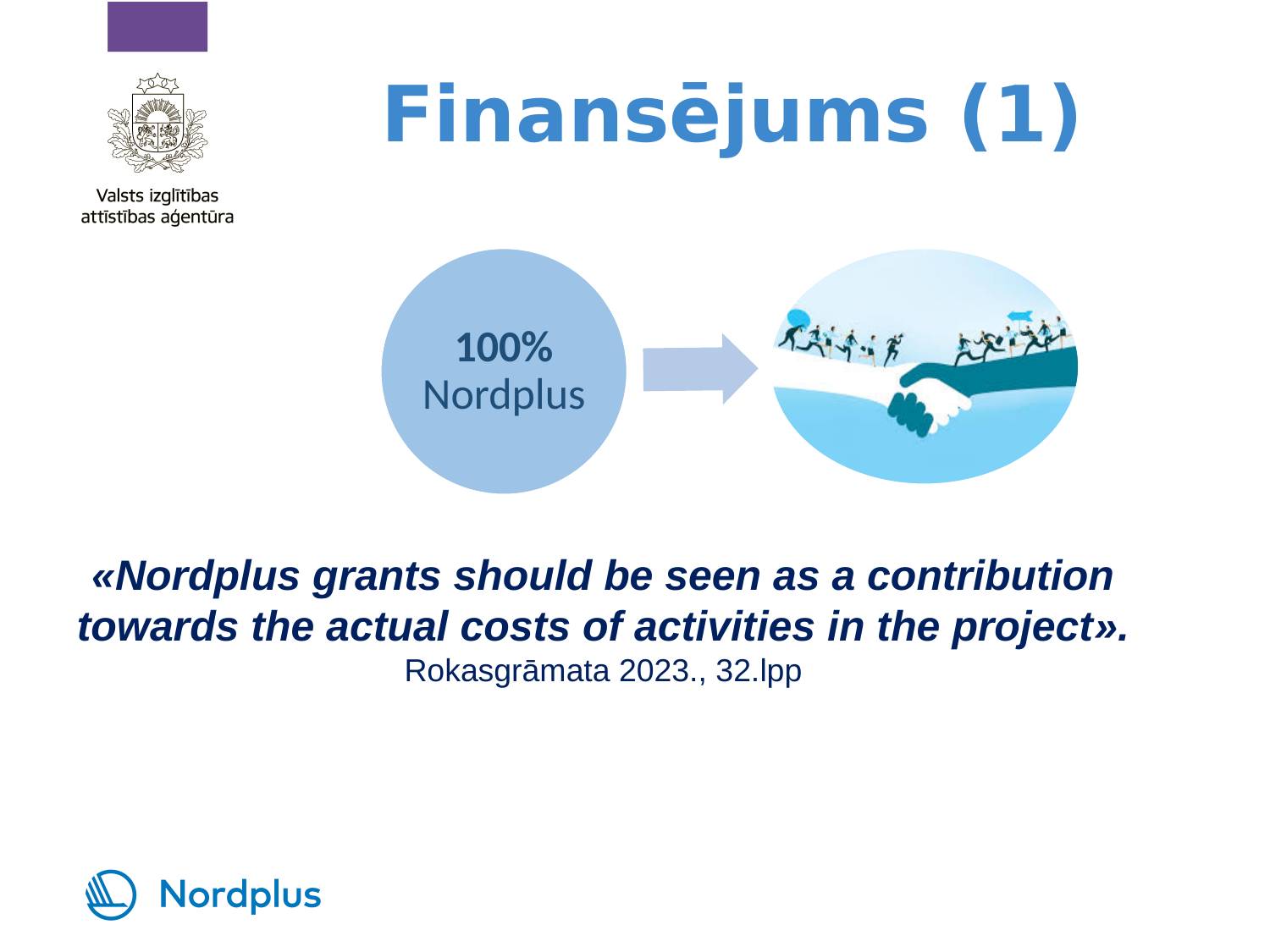

# Finansējums (1)
100% Nordplus

«Nordplus grants should be seen as a contribution towards the actual costs of activities in the project». Rokasgrāmata 2023., 32.lpp